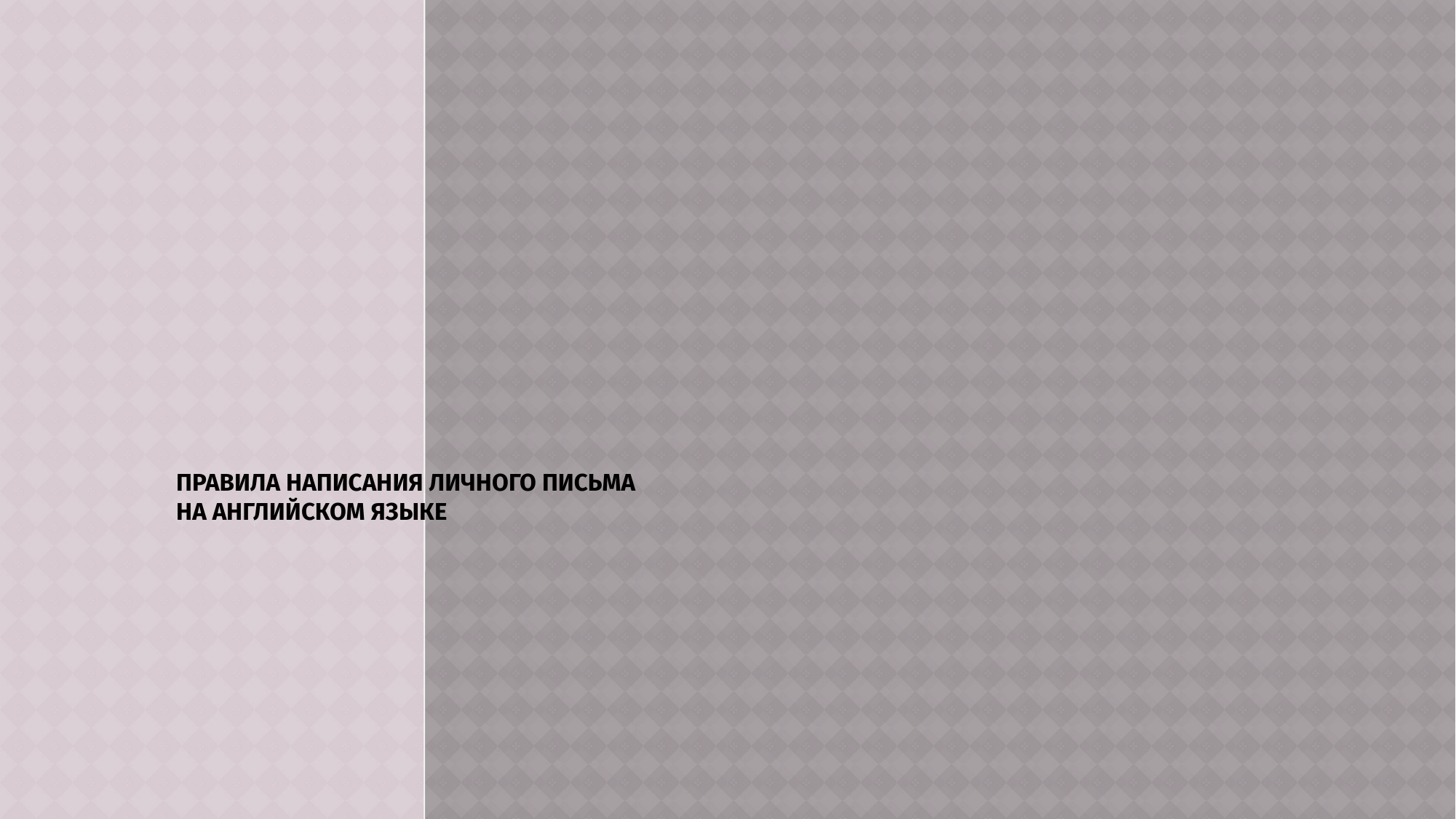

# Правила написания личного письма на английском языке